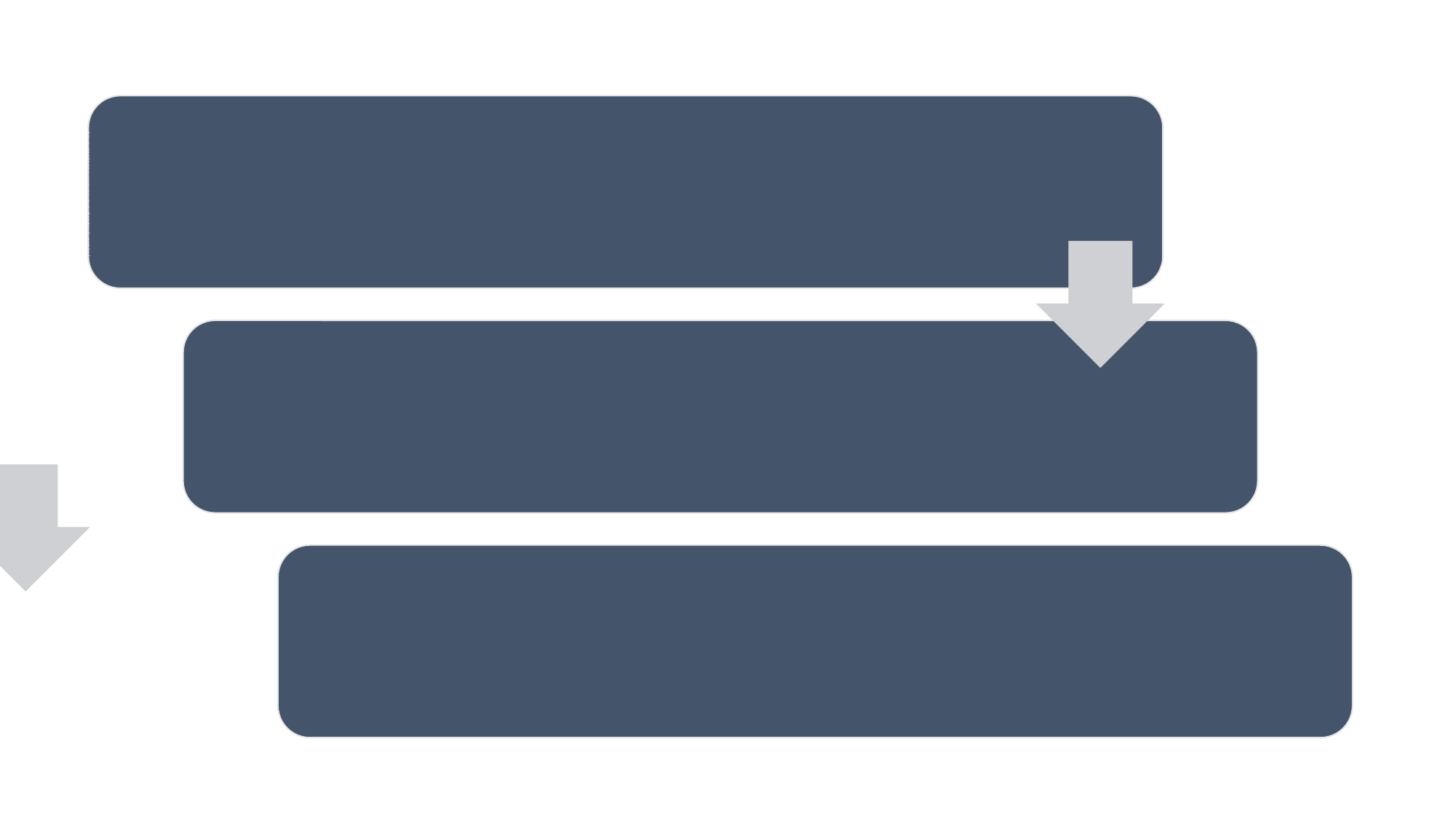

Сезімдік қабылдау тек өзінің формасы бойынша субъективті, бірақ мазмұны жағынан объективті, өйткені ол нақты дүниенің объективті қасиеттері мен байланыстарының көрінісі болып табылады.